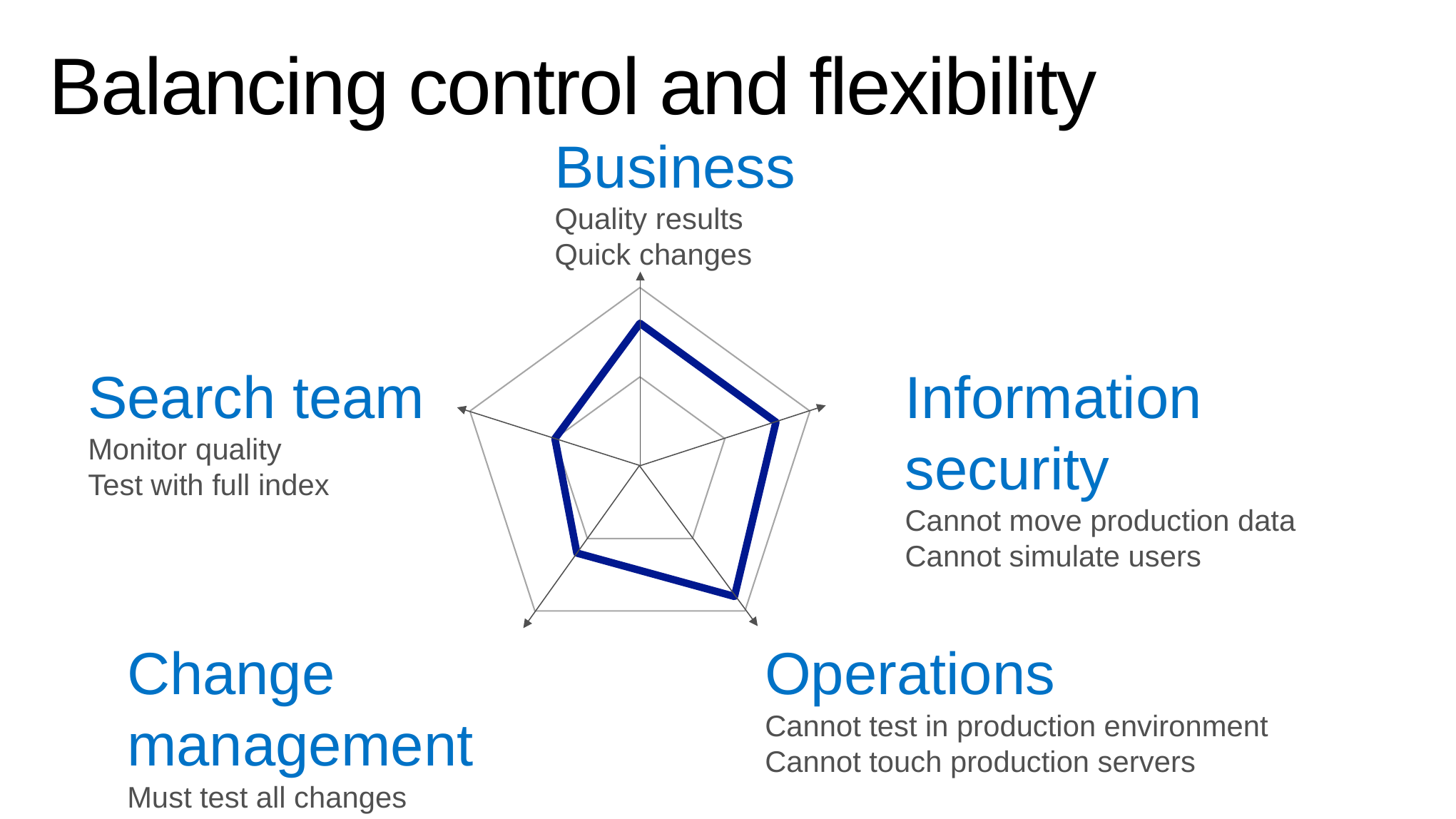

# Balancing control and flexibility
Business
Quality results
Quick changes

### Chart

| Category |  |
|---|---|
Search team
Monitor quality
Test with full index

Information security
Cannot move production data
Cannot simulate users
Change management
Must test all changes
Mitigate risks
Operations
Cannot test in production environment
Cannot touch production servers